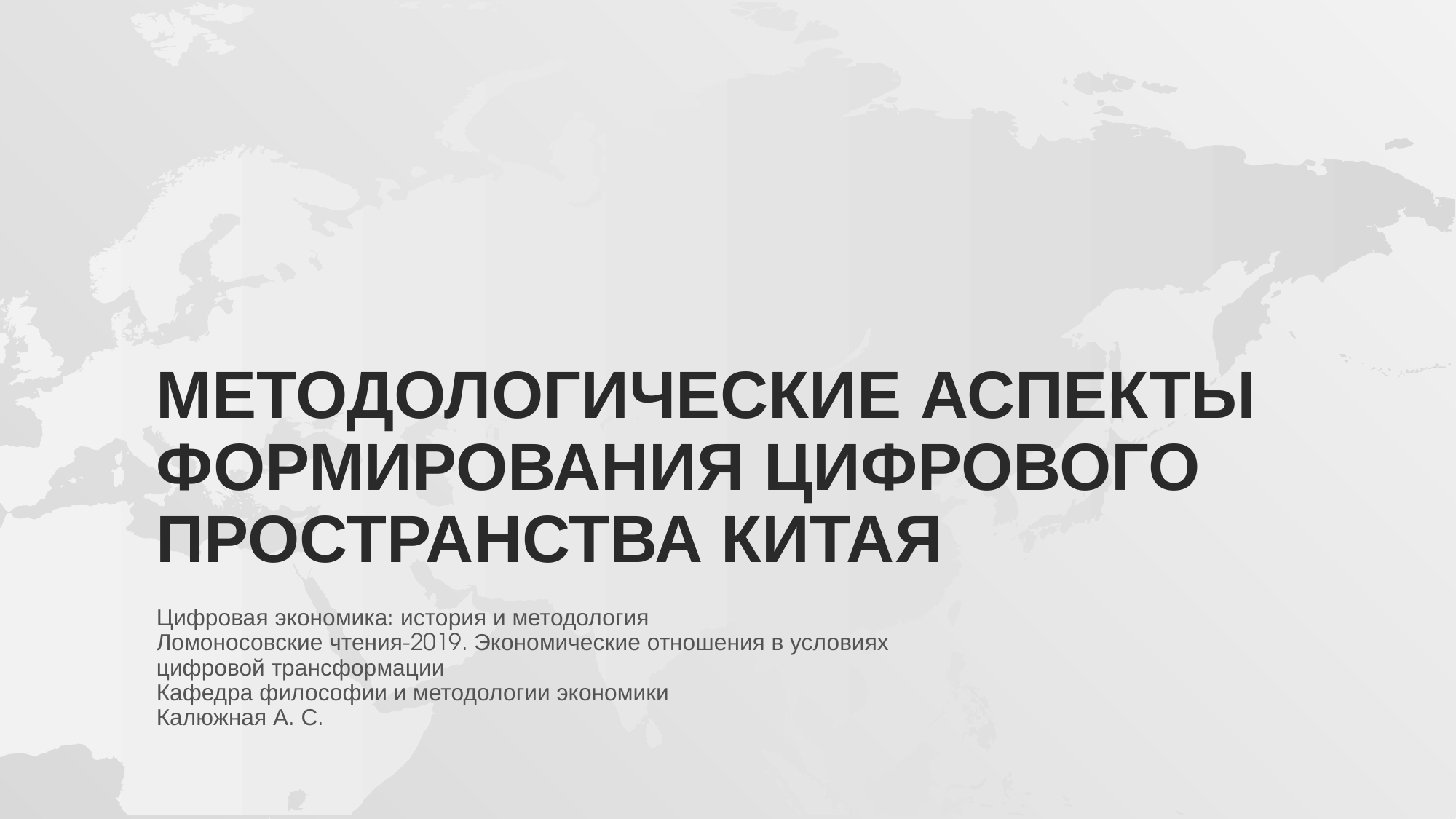

# Методологические аспекты формирования цифрового пространства китая
Цифровая экономика: история и методология
Ломоносовские чтения-2019. Экономические отношения в условиях
цифровой трансформации
Кафедра философии и методологии экономики
Калюжная А. С.